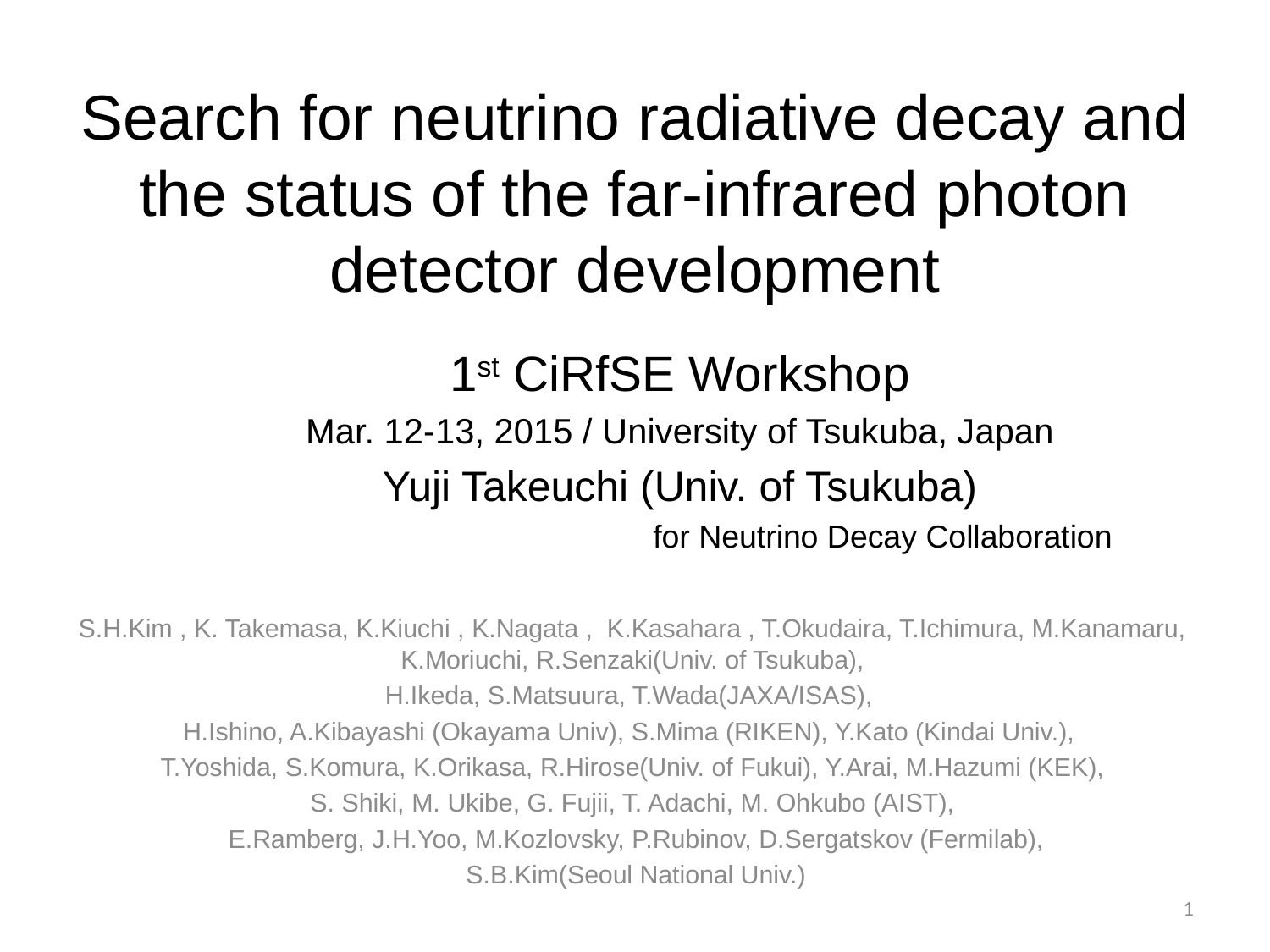

# Search for neutrino radiative decay and the status of the far-infrared photon detector development
1st CiRfSE Workshop
Mar. 12-13, 2015 / University of Tsukuba, Japan
Yuji Takeuchi (Univ. of Tsukuba)
for Neutrino Decay Collaboration
S.H.Kim , K. Takemasa, K.Kiuchi , K.Nagata ,  K.Kasahara , T.Okudaira, T.Ichimura, M.Kanamaru, K.Moriuchi, R.Senzaki(Univ. of Tsukuba),
H.Ikeda, S.Matsuura, T.Wada(JAXA/ISAS),
H.Ishino, A.Kibayashi (Okayama Univ), S.Mima (RIKEN), Y.Kato (Kindai Univ.),
T.Yoshida, S.Komura, K.Orikasa, R.Hirose(Univ. of Fukui), Y.Arai, M.Hazumi (KEK),
S. Shiki, M. Ukibe, G. Fujii, T. Adachi, M. Ohkubo (AIST),
 E.Ramberg, J.H.Yoo, M.Kozlovsky, P.Rubinov, D.Sergatskov (Fermilab),
 S.B.Kim(Seoul National Univ.)
1